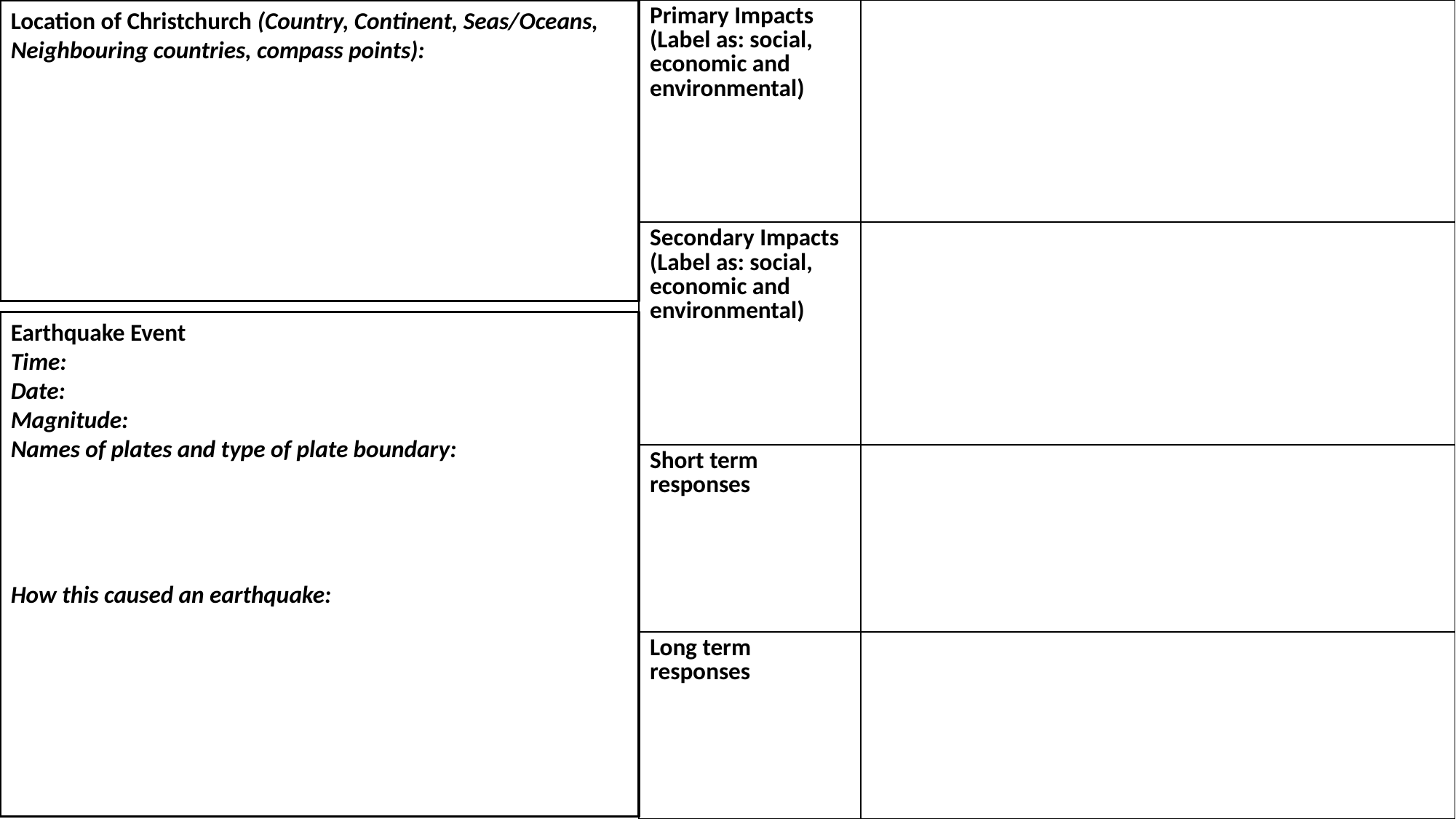

Location of Christchurch (Country, Continent, Seas/Oceans, Neighbouring countries, compass points):

| Primary Impacts (Label as: social, economic and environmental) |  |
| --- | --- |
| Secondary Impacts (Label as: social, economic and environmental) |  |
| Short term responses |  |
| Long term responses |  |
Earthquake Event
Time:
Date:
Magnitude:
Names of plates and type of plate boundary:

How this caused an earthquake: